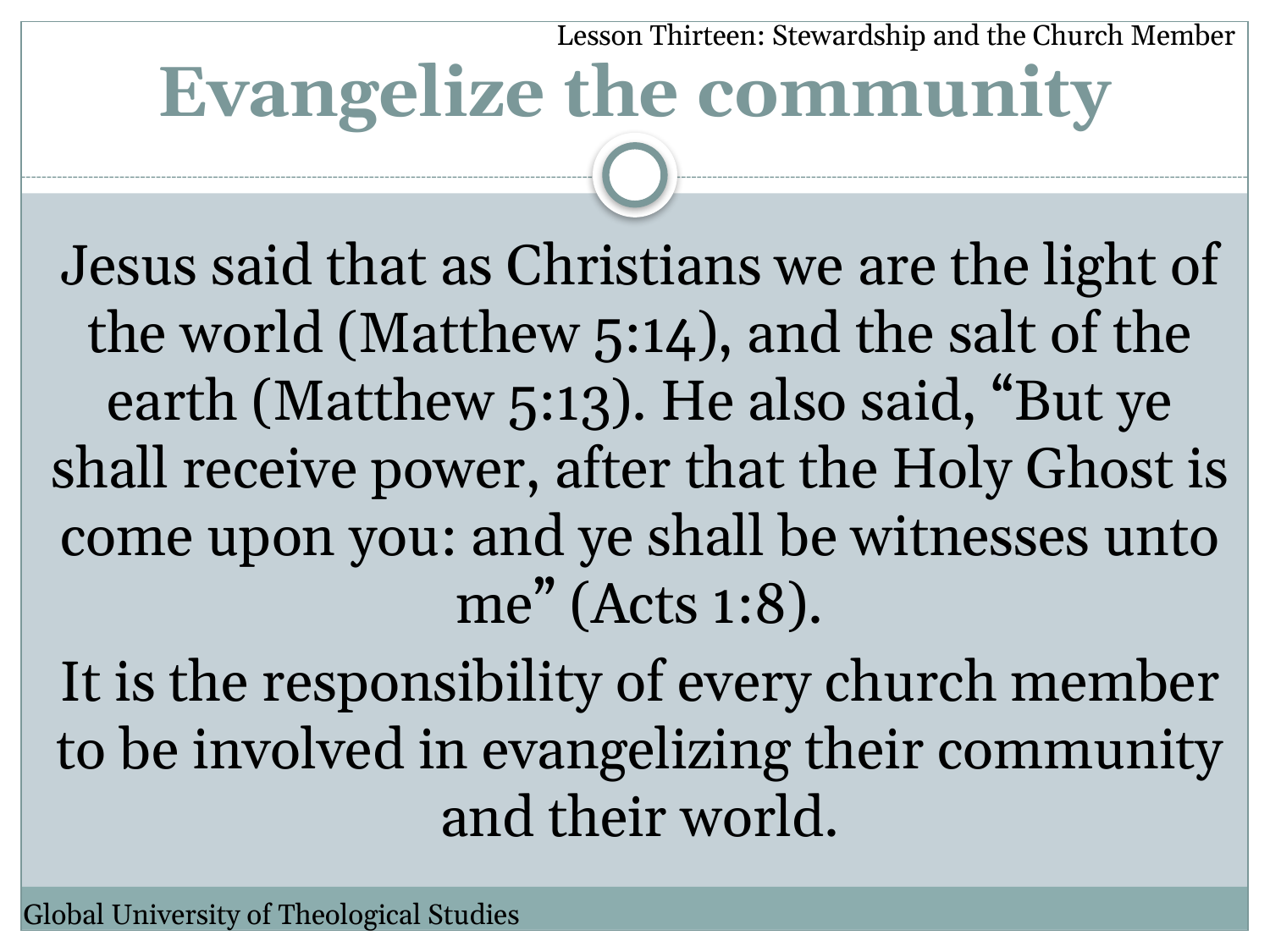

Lesson Thirteen: Stewardship and the Church Member
# Evangelize the community
Jesus said that as Christians we are the light of the world (Matthew 5:14), and the salt of the earth (Matthew 5:13). He also said, “But ye shall receive power, after that the Holy Ghost is come upon you: and ye shall be witnesses unto me” (Acts 1:8).
It is the responsibility of every church member to be involved in evangelizing their community and their world.
Global University of Theological Studies